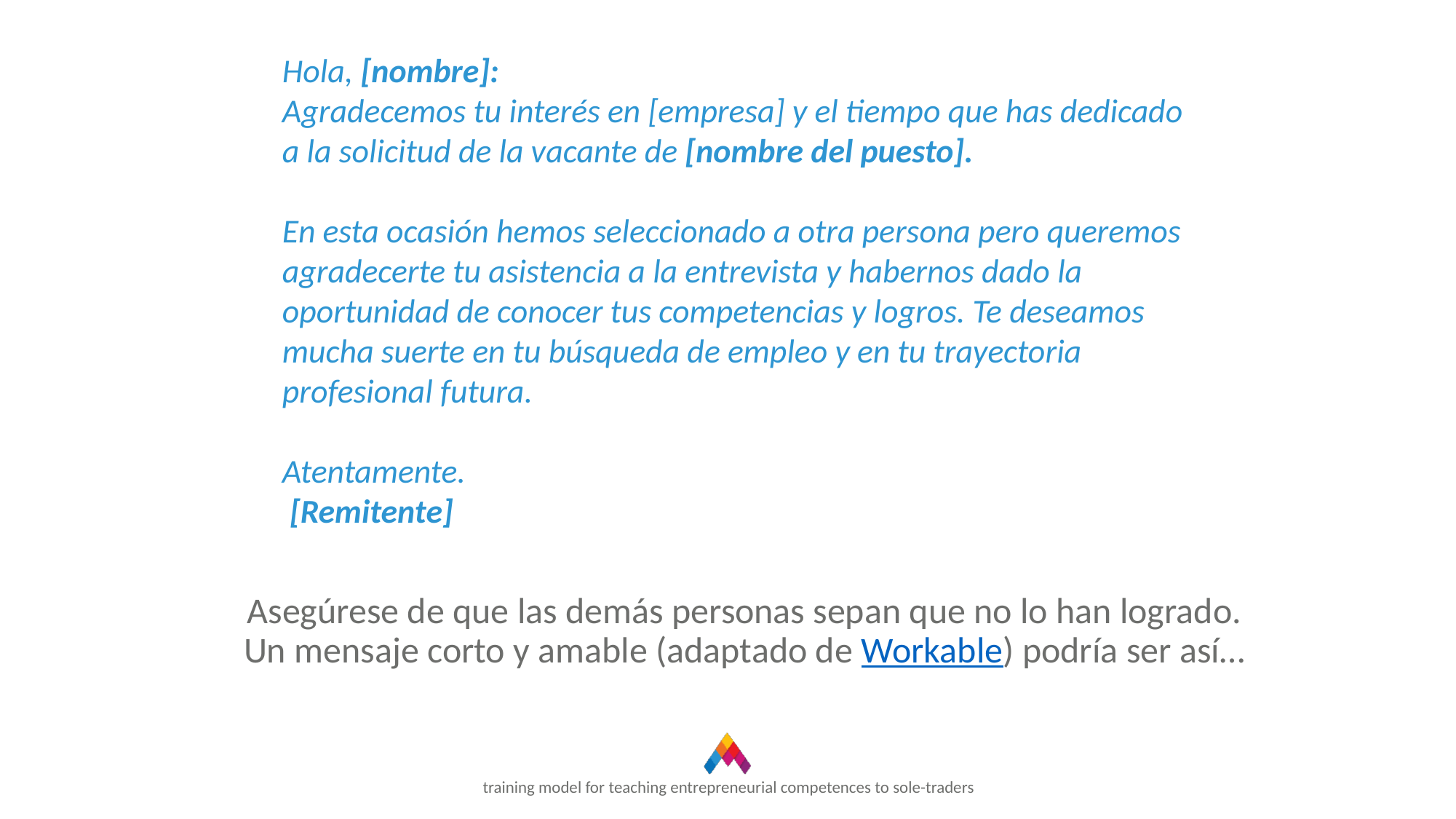

Hola, [nombre]:
Agradecemos tu interés en [empresa] y el tiempo que has dedicado a la solicitud de la vacante de [nombre del puesto].

En esta ocasión hemos seleccionado a otra persona pero queremos agradecerte tu asistencia a la entrevista y habernos dado la oportunidad de conocer tus competencias y logros. Te deseamos mucha suerte en tu búsqueda de empleo y en tu trayectoria profesional futura.

Atentamente.
 [Remitente]
Asegúrese de que las demás personas sepan que no lo han logrado. Un mensaje corto y amable (adaptado de Workable) podría ser así…